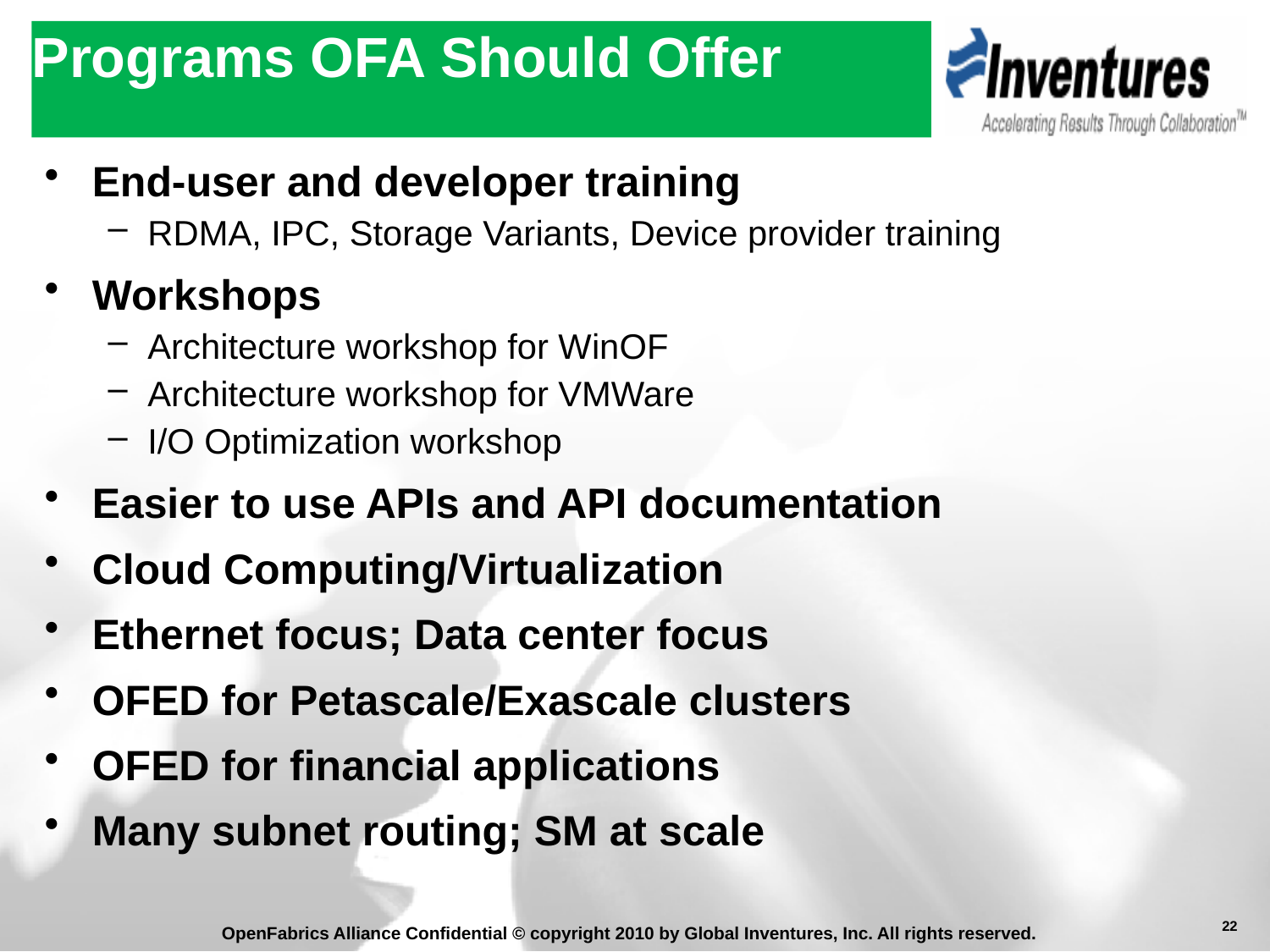

Programs OFA Should Offer
End-user and developer training
RDMA, IPC, Storage Variants, Device provider training
Workshops
Architecture workshop for WinOF
Architecture workshop for VMWare
I/O Optimization workshop
Easier to use APIs and API documentation
Cloud Computing/Virtualization
Ethernet focus; Data center focus
OFED for Petascale/Exascale clusters
OFED for financial applications
Many subnet routing; SM at scale